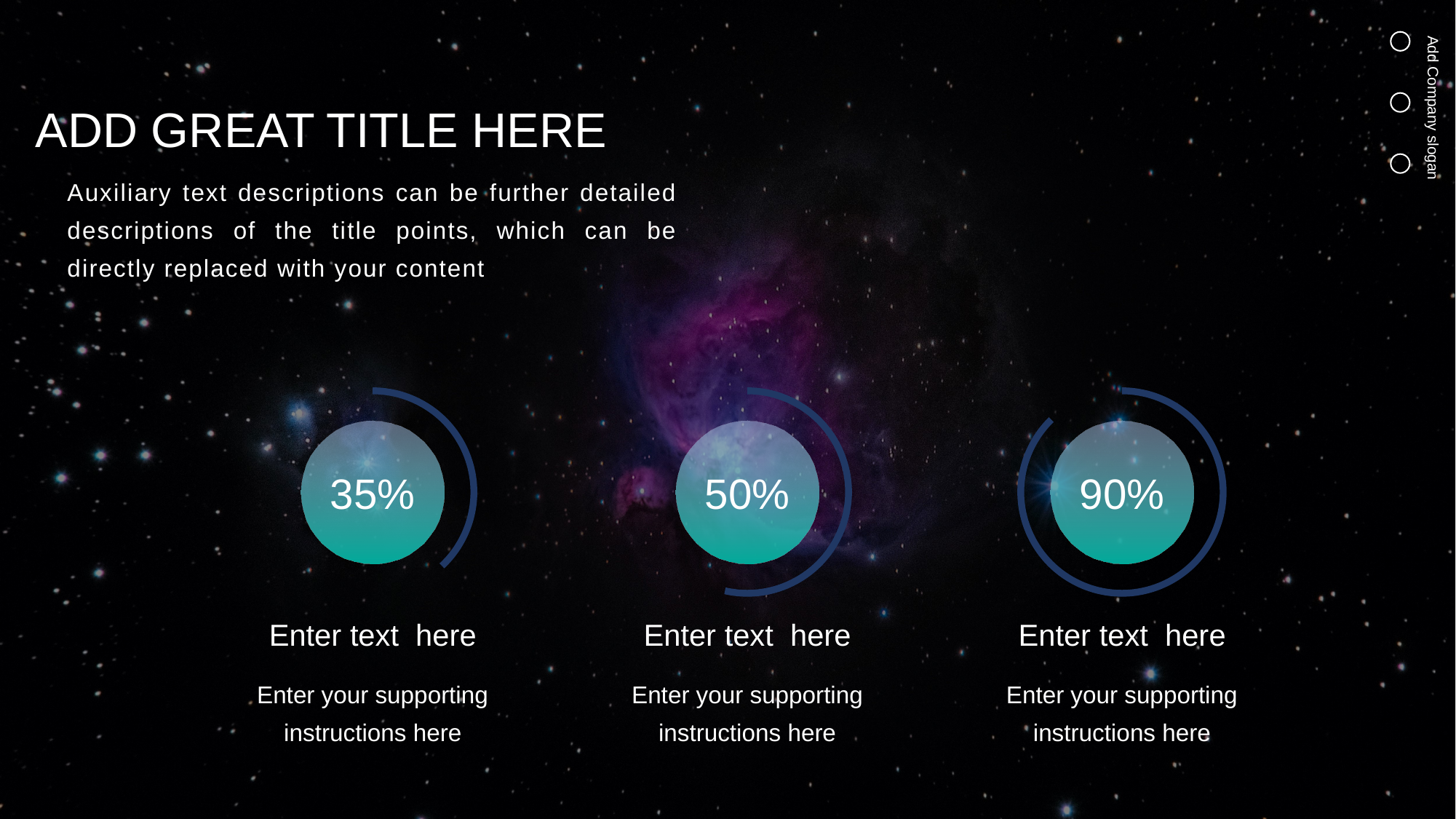

ADD GREAT TITLE HERE
Auxiliary text descriptions can be further detailed descriptions of the title points, which can be directly replaced with your content

35%
50%
90%
Enter text  here
Enter text  here
Enter text  here
Enter your supporting instructions here
Enter your supporting instructions here
Enter your supporting instructions here